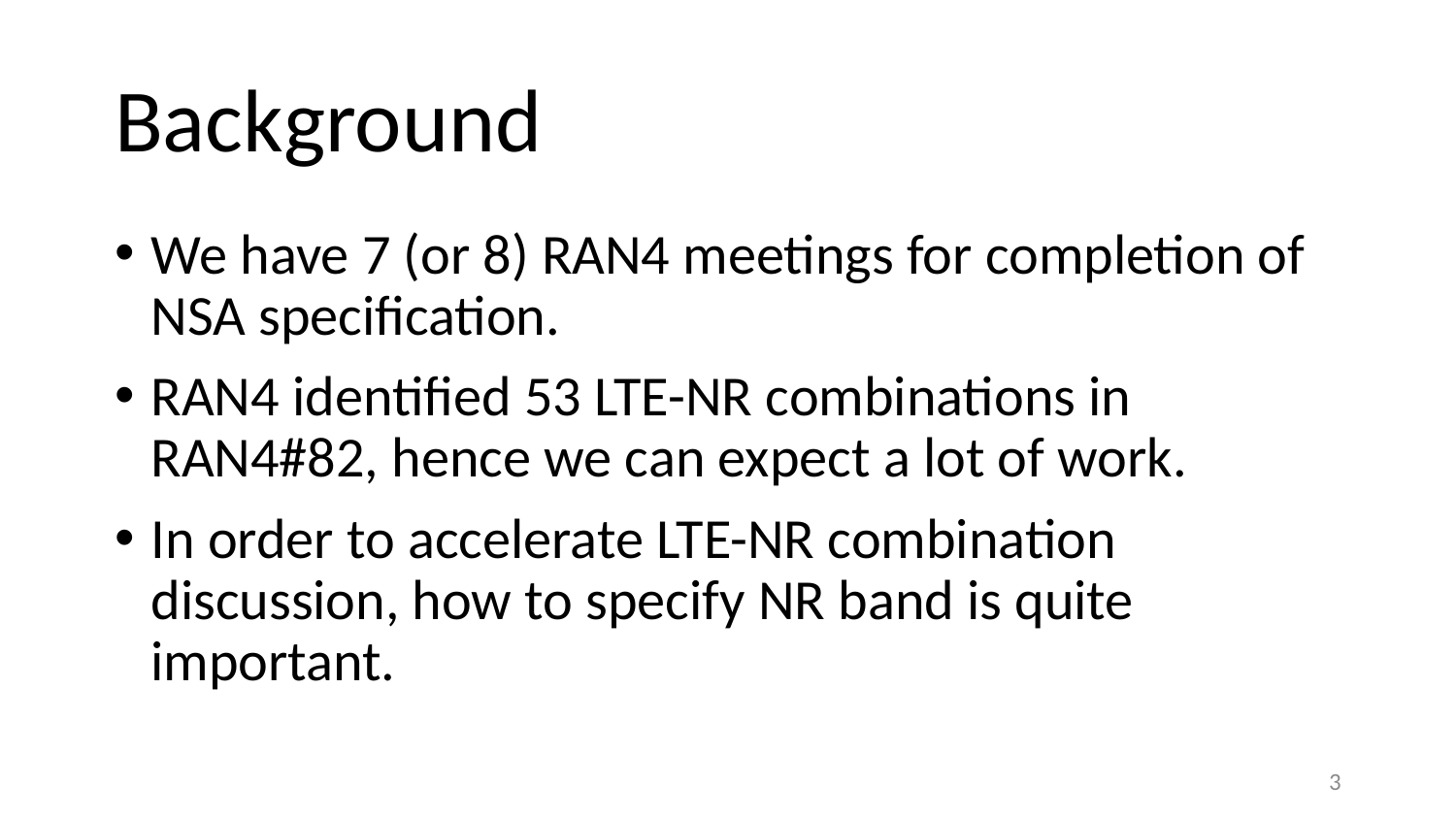

# Background
We have 7 (or 8) RAN4 meetings for completion of NSA specification.
RAN4 identified 53 LTE-NR combinations in RAN4#82, hence we can expect a lot of work.
In order to accelerate LTE-NR combination discussion, how to specify NR band is quite important.

3